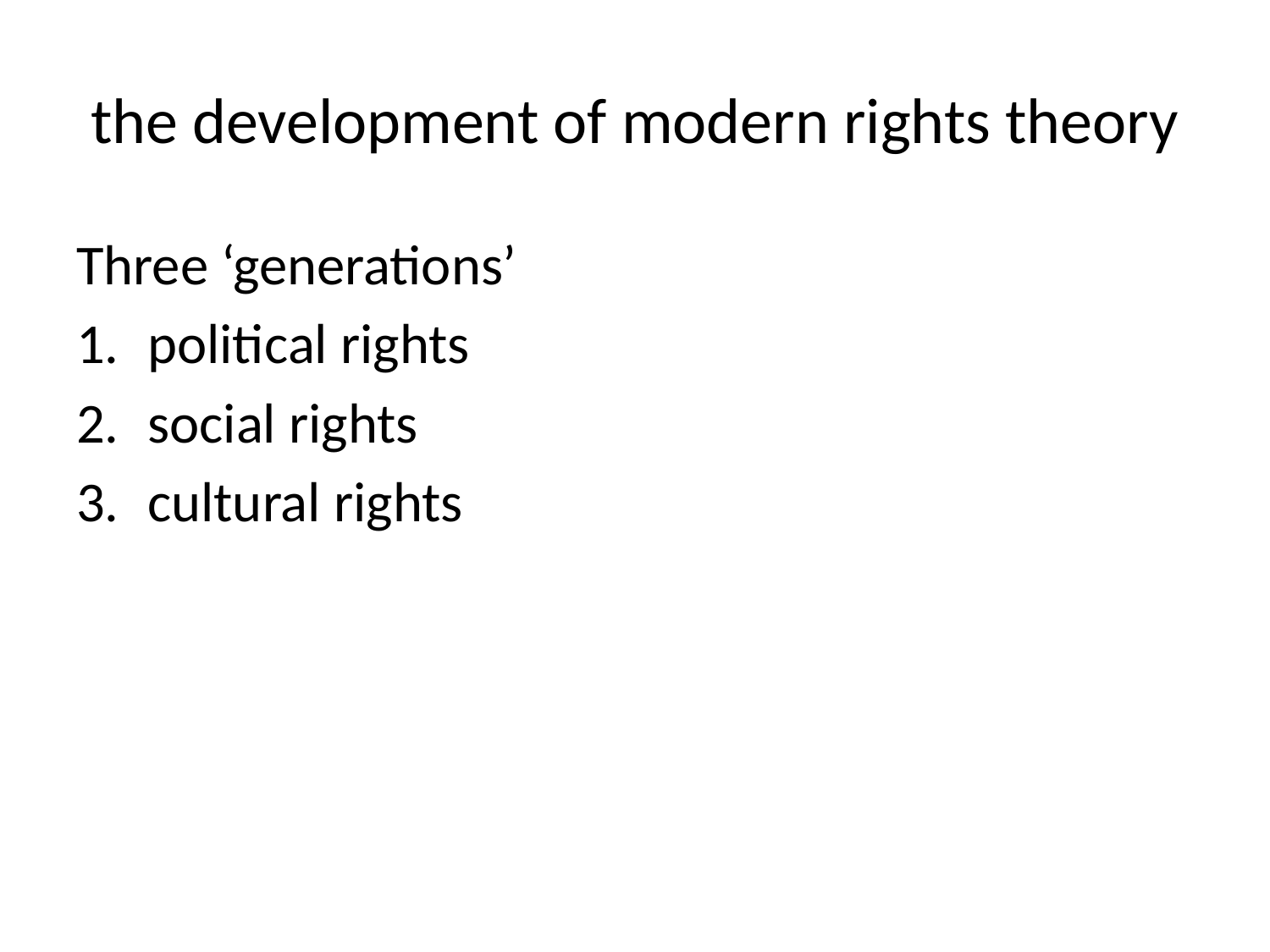

# the development of modern rights theory
Three ‘generations’
political rights
social rights
cultural rights